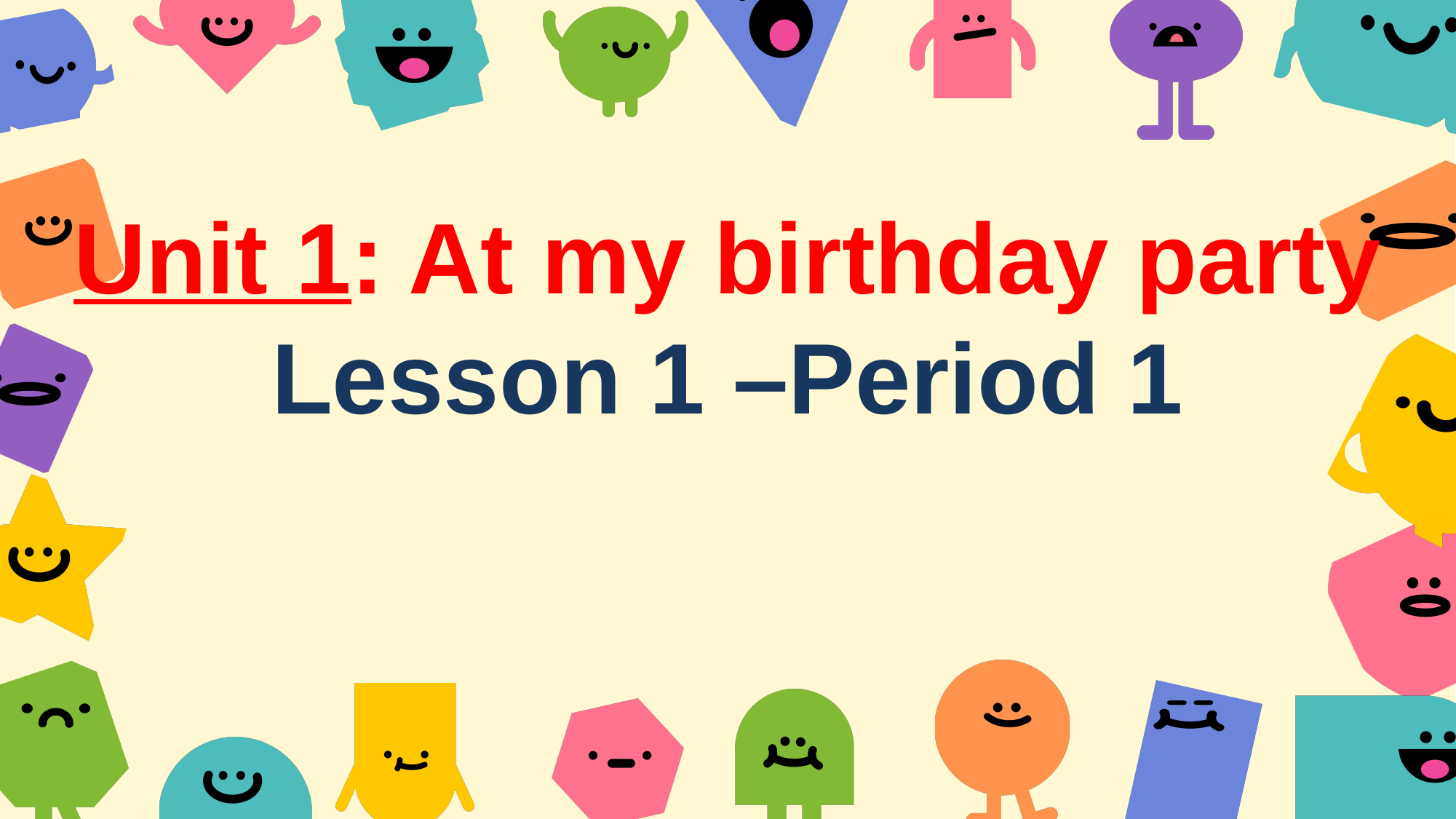

Unit 1: At my birthday party
Lesson 1 –Period 1